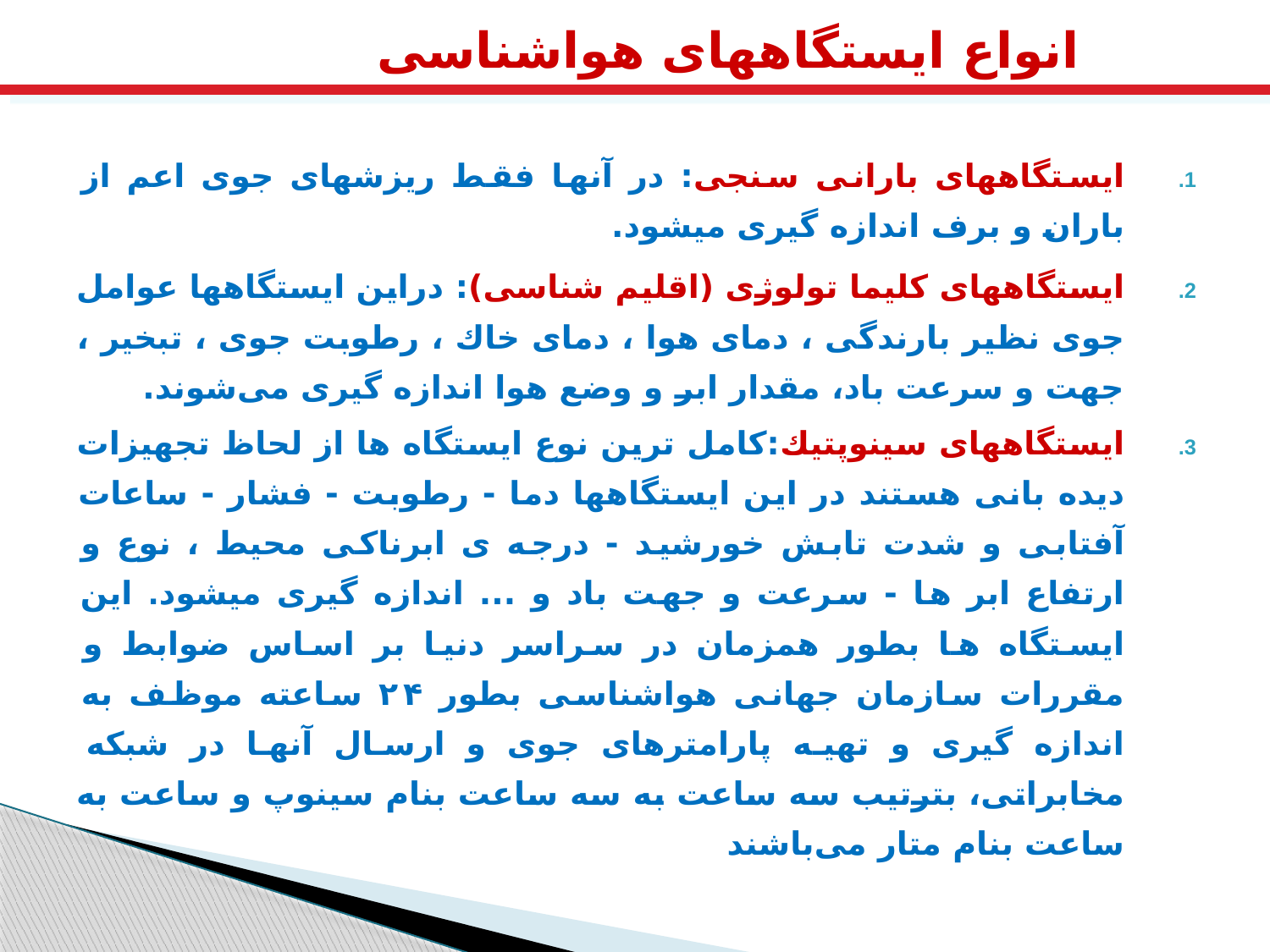

انواع ایستگاههای هواشناسی

ایستگاههای بارانی سنجی: در آنها فقط ریزشهای جوی اعم از باران و برف اندازه گیری میشود.
ایستگاههای كلیما تولوژی (اقلیم شناسی): دراین ایستگاهها عوامل جوی نظیر بارندگی ، دمای هوا ، دمای خاك ، رطوبت جوی ، تبخیر ، جهت و سرعت باد، مقدار ابر و وضع هوا اندازه گیری می‌شوند.
ایستگاههای سینوپتیك:کامل ترین نوع ایستگاه ها از لحاظ تجهیزات دیده بانی هستند در این ایستگاهها دما - رطوبت - فشار - ساعات آفتابی و شدت تابش خورشید - درجه ی ابرناکی محیط ، نوع و ارتفاع ابر ها - سرعت و جهت باد و ... اندازه گیری میشود. این ایستگاه ها بطور همزمان در سراسر دنیا بر اساس ضوابط و مقررات سازمان جهانی هواشناسی بطور ۲۴ ساعته موظف به اندازه گیری و تهیه پارامترهای جوی و ارسال آنها در شبکه مخابراتی، بترتیب سه ساعت به سه ساعت بنام سینوپ و ساعت به ساعت بنام متار می‌باشند